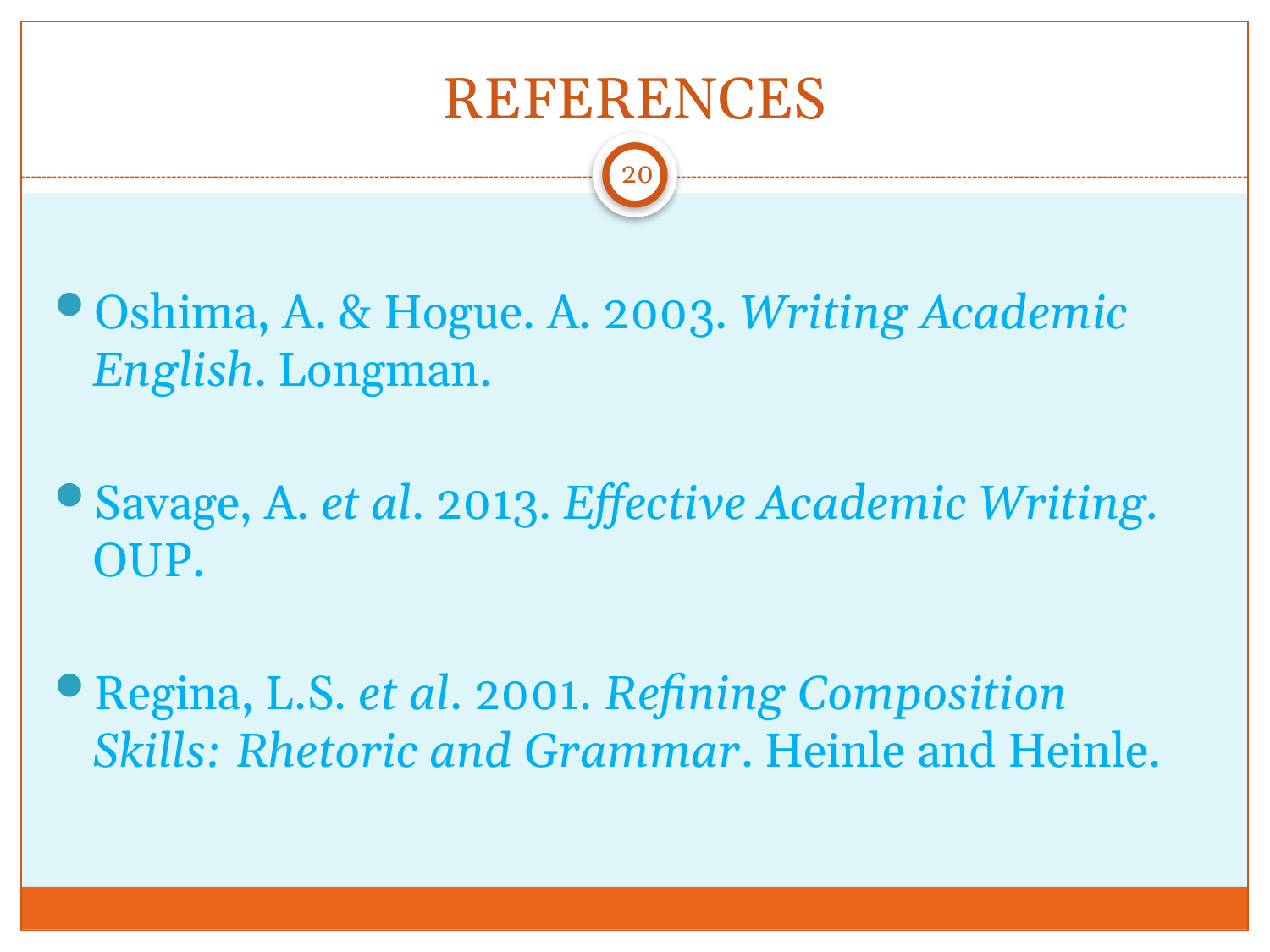

# REFERENCES
20
Oshima, A. & Hogue. A. 2003. Writing Academic English. Longman.

Savage, A. et al. 2013. Effective Academic Writing. OUP.

Regina, L.S. et al. 2001. Refining Composition Skills: Rhetoric and Grammar. Heinle and Heinle.